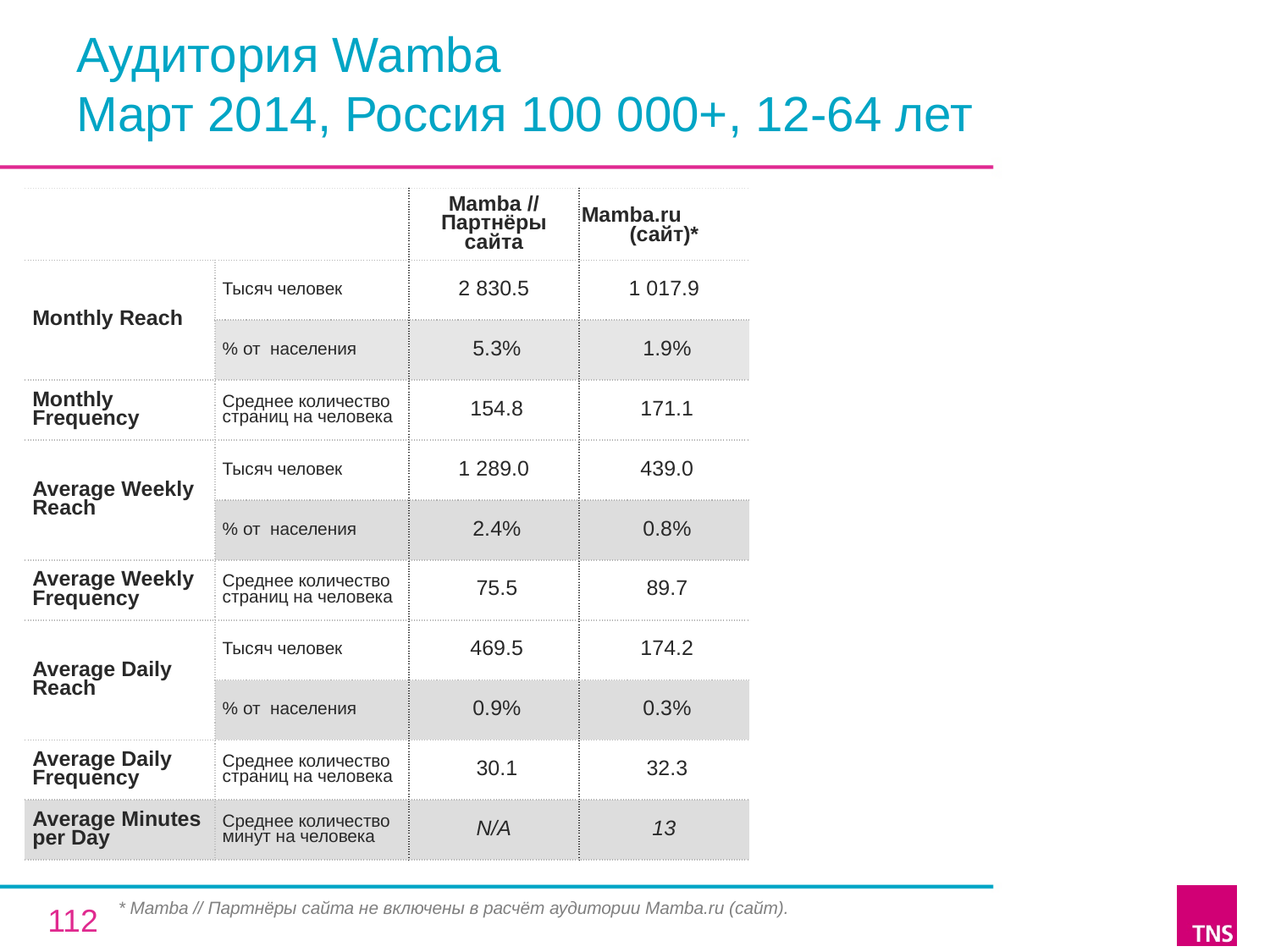

# Аудитория Wamba Март 2014, Россия 100 000+, 12-64 лет
|  |  | Mamba // Партнёры сайта | Mamba.ru (сайт)\* |
| --- | --- | --- | --- |
| Monthly Reach | Тысяч человек | 2 830.5 | 1 017.9 |
|  | % от населения | 5.3% | 1.9% |
| Monthly Frequency | Среднее количество страниц на человека | 154.8 | 171.1 |
| Average Weekly Reach | Тысяч человек | 1 289.0 | 439.0 |
|  | % от населения | 2.4% | 0.8% |
| Average Weekly Frequency | Среднее количество страниц на человека | 75.5 | 89.7 |
| Average Daily Reach | Тысяч человек | 469.5 | 174.2 |
|  | % от населения | 0.9% | 0.3% |
| Average Daily Frequency | Среднее количество страниц на человека | 30.1 | 32.3 |
| Average Minutes per Day | Среднее количество минут на человека | N/A | 13 |
* Mamba // Партнёры сайта не включены в расчёт аудитории Mamba.ru (сайт).
112